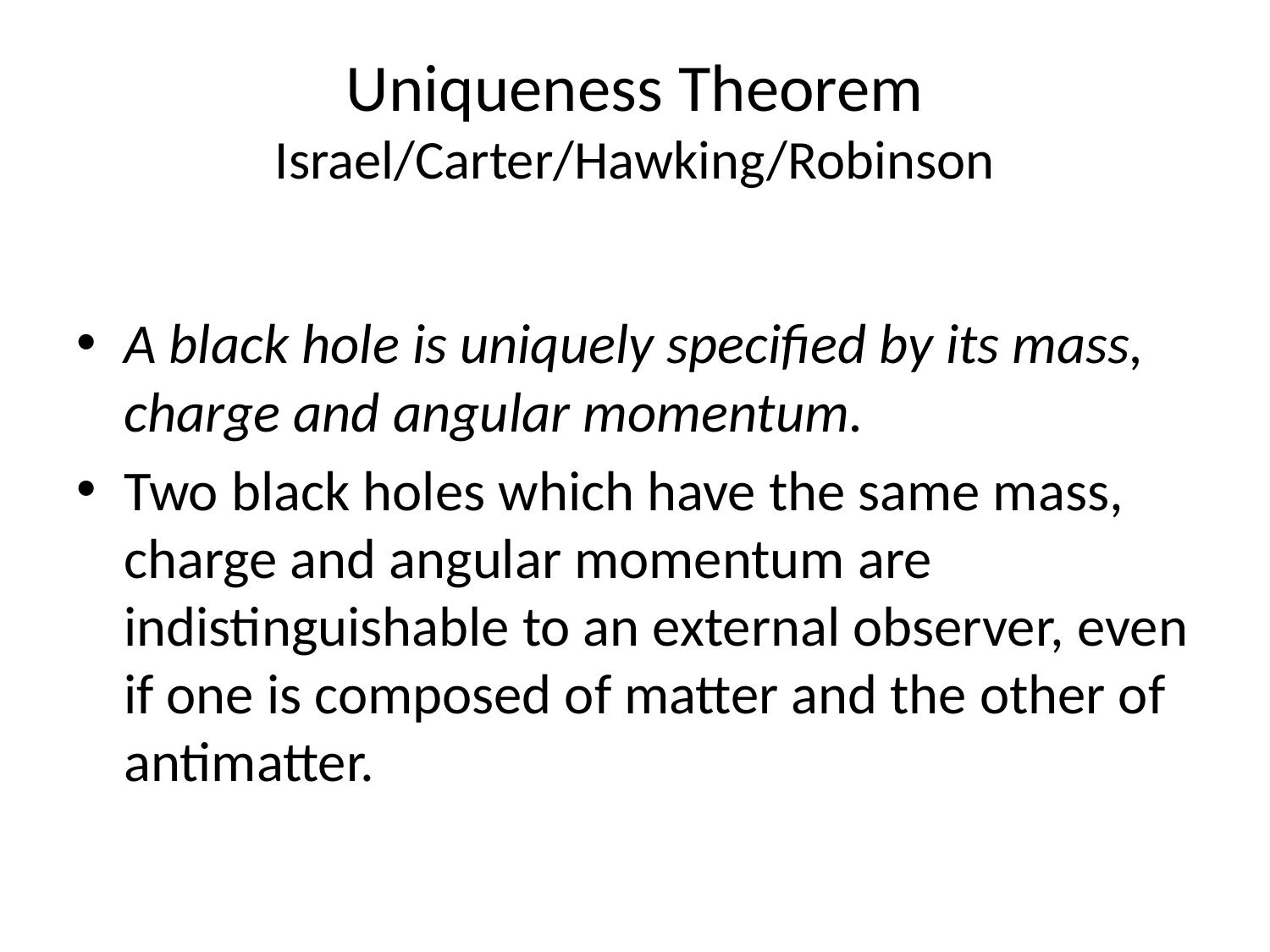

# Uniqueness Theorem Israel/Carter/Hawking/Robinson

A black hole is uniquely specified by its mass, charge and angular momentum.
Two black holes which have the same mass, charge and angular momentum are indistinguishable to an external observer, even if one is composed of matter and the other of antimatter.